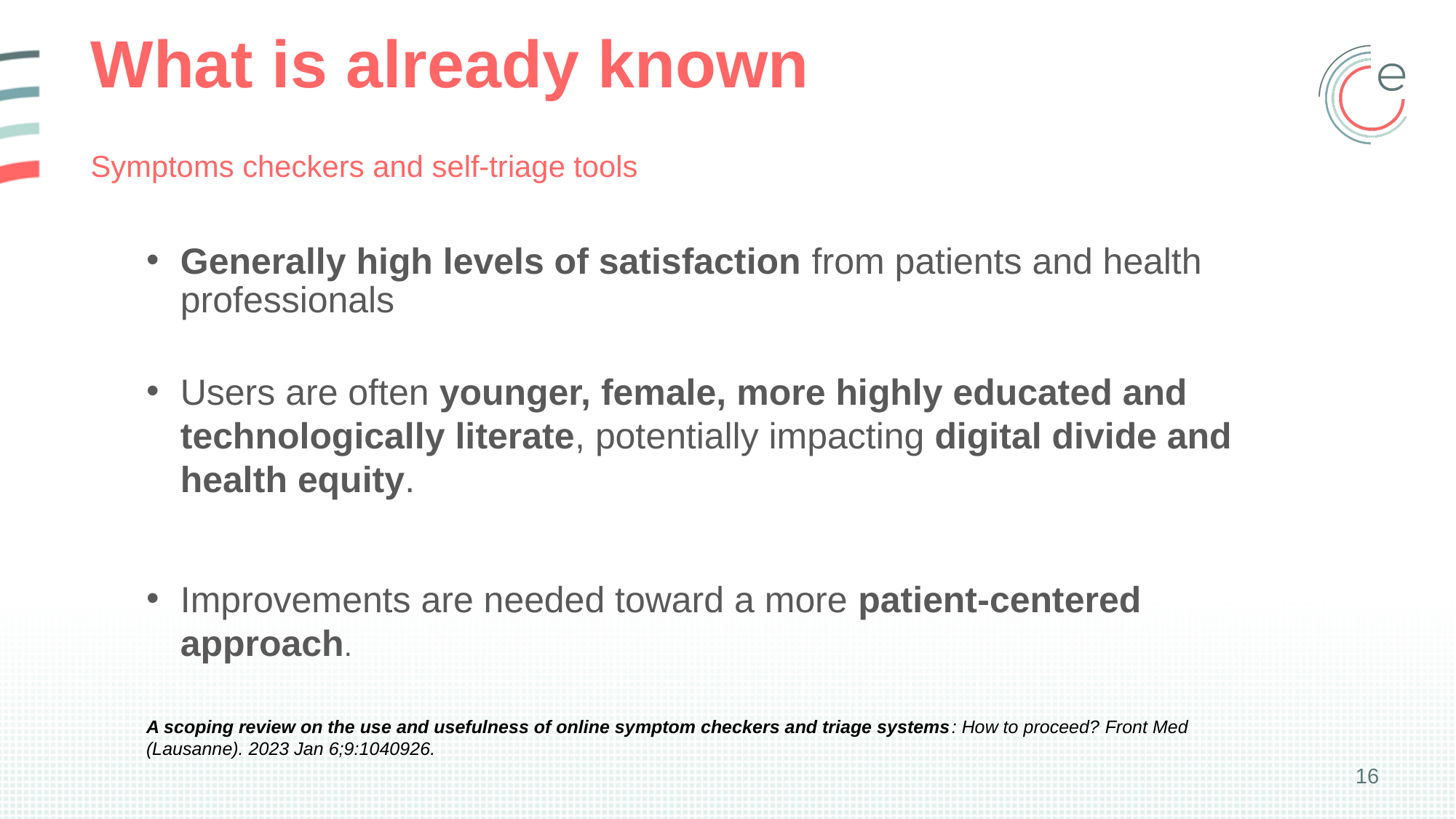

# What is already known
Symptoms checkers and self-triage tools
Generally high levels of satisfaction from patients and health professionals

Users are often younger, female, more highly educated and technologically literate, potentially impacting digital divide and health equity.

Improvements are needed toward a more patient-centered approach.

A scoping review on the use and usefulness of online symptom checkers and triage systems: How to proceed? Front Med (Lausanne). 2023 Jan 6;9:1040926.